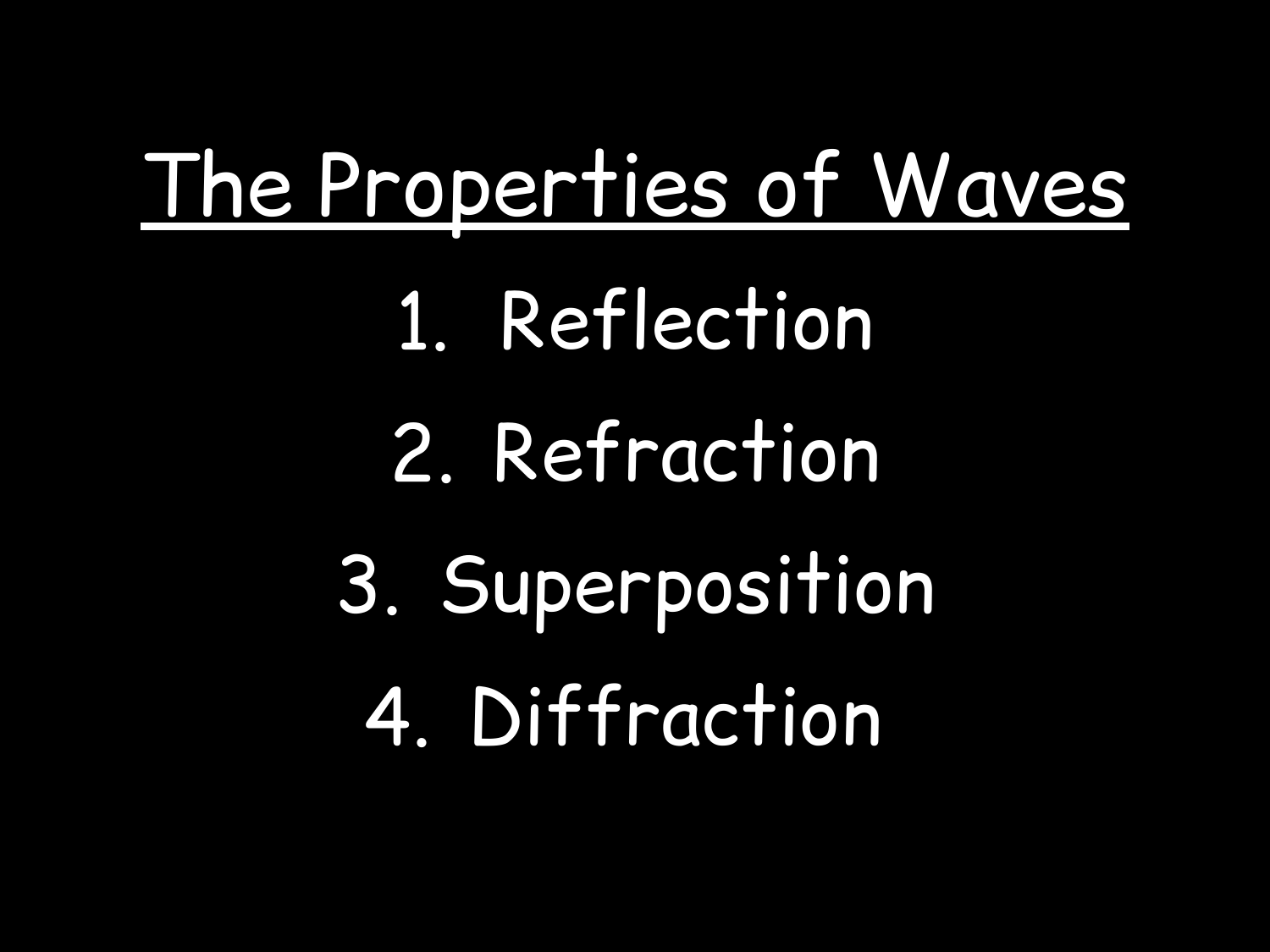

The Properties of Waves
Reflection
Refraction
Superposition
Diffraction